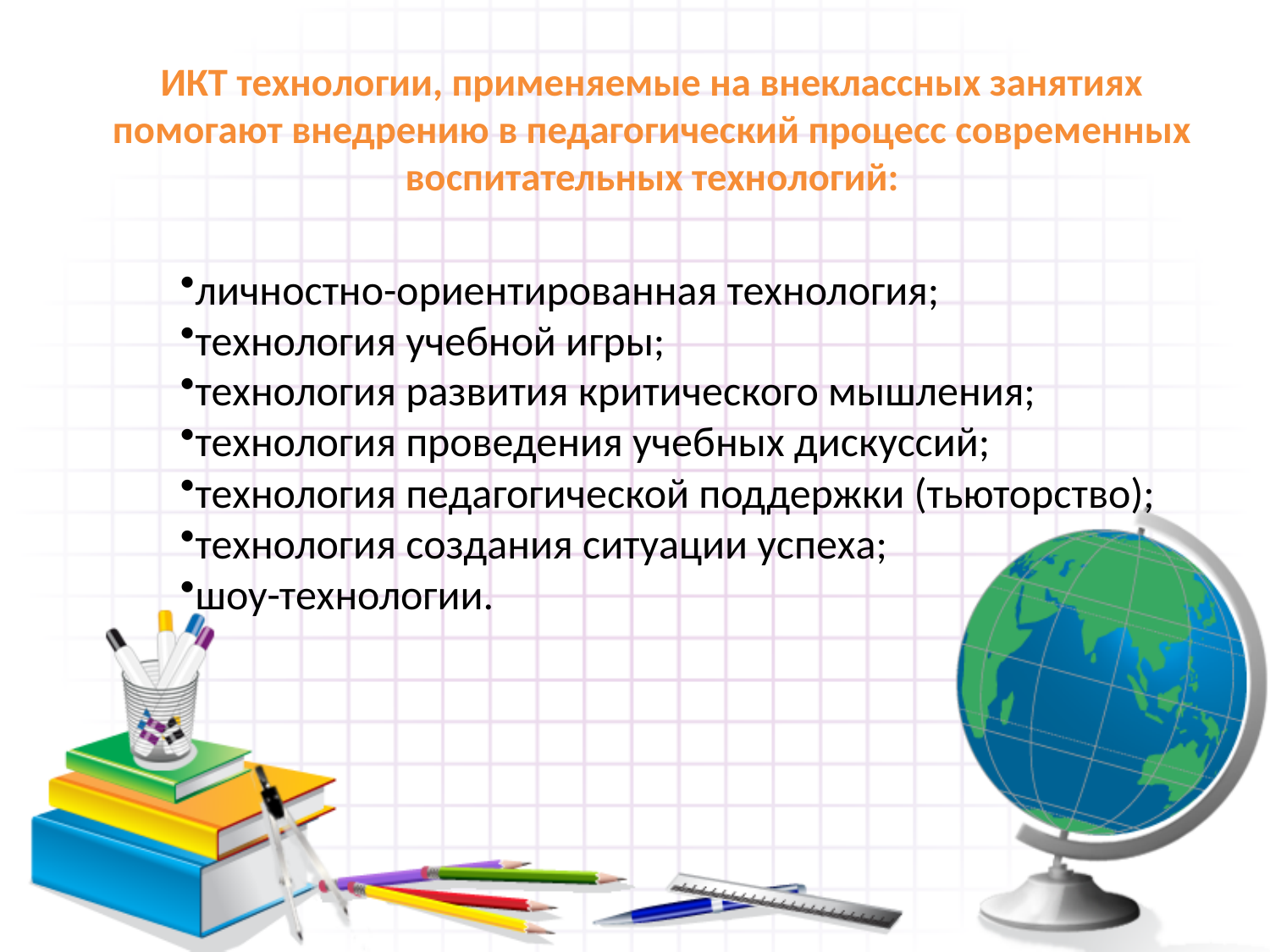

# ИКТ технологии, применяемые на внеклассных занятиях помогают внедрению в педагогический процесс современных воспитательных технологий:
личностно-ориентированная технология;
технология учебной игры;
технология развития критического мышления;
технология проведения учебных дискуссий;
технология педагогической поддержки (тьюторство);
технология создания ситуации успеха;
шоу-технологии.